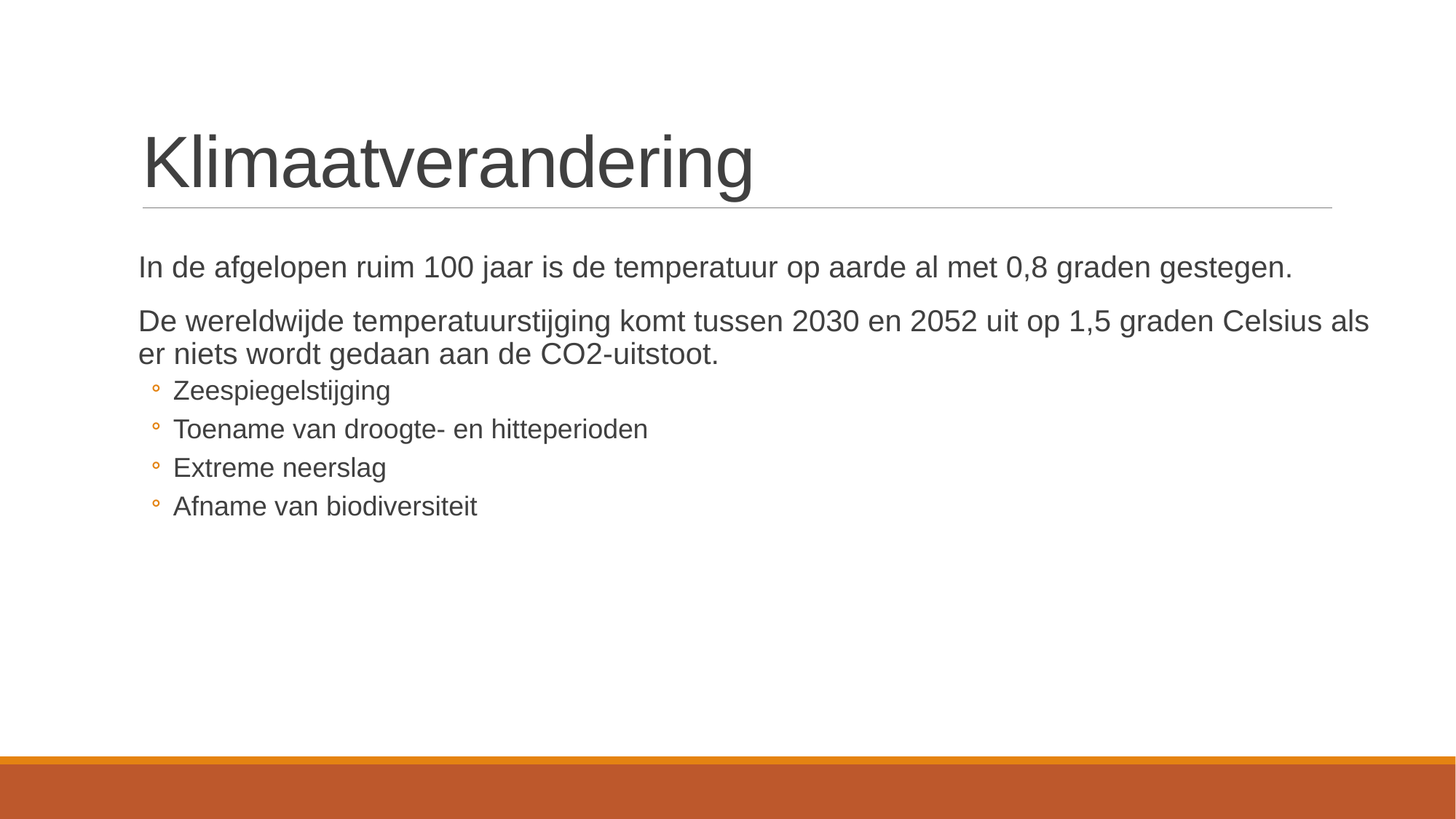

# Klimaatverandering
In de afgelopen ruim 100 jaar is de temperatuur op aarde al met 0,8 graden gestegen.
De wereldwijde temperatuurstijging komt tussen 2030 en 2052 uit op 1,5 graden Celsius als er niets wordt gedaan aan de CO2-uitstoot.
Zeespiegelstijging
Toename van droogte- en hitteperioden
Extreme neerslag
Afname van biodiversiteit